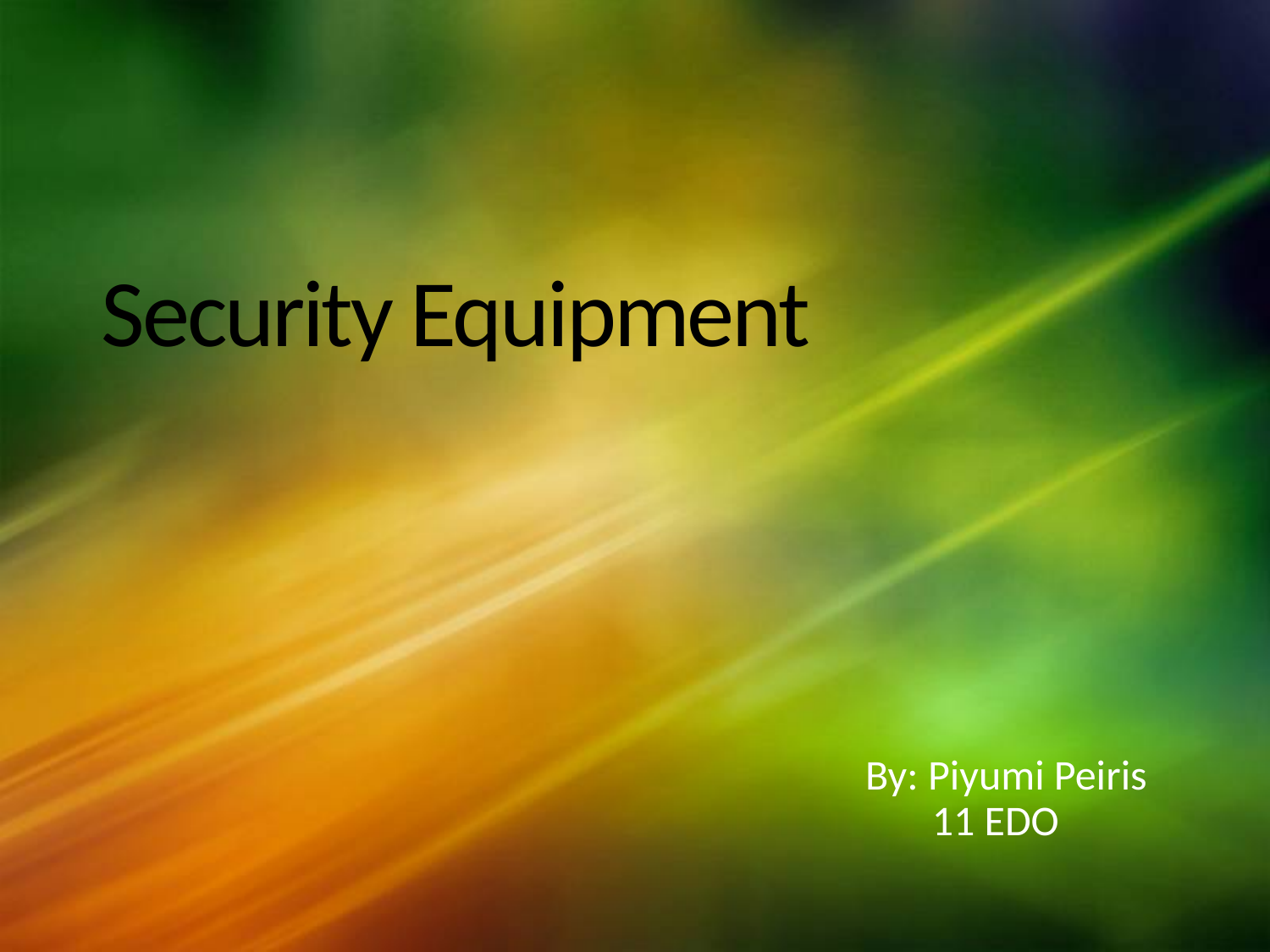

# Security Equipment
By: Piyumi Peiris
       11 EDO